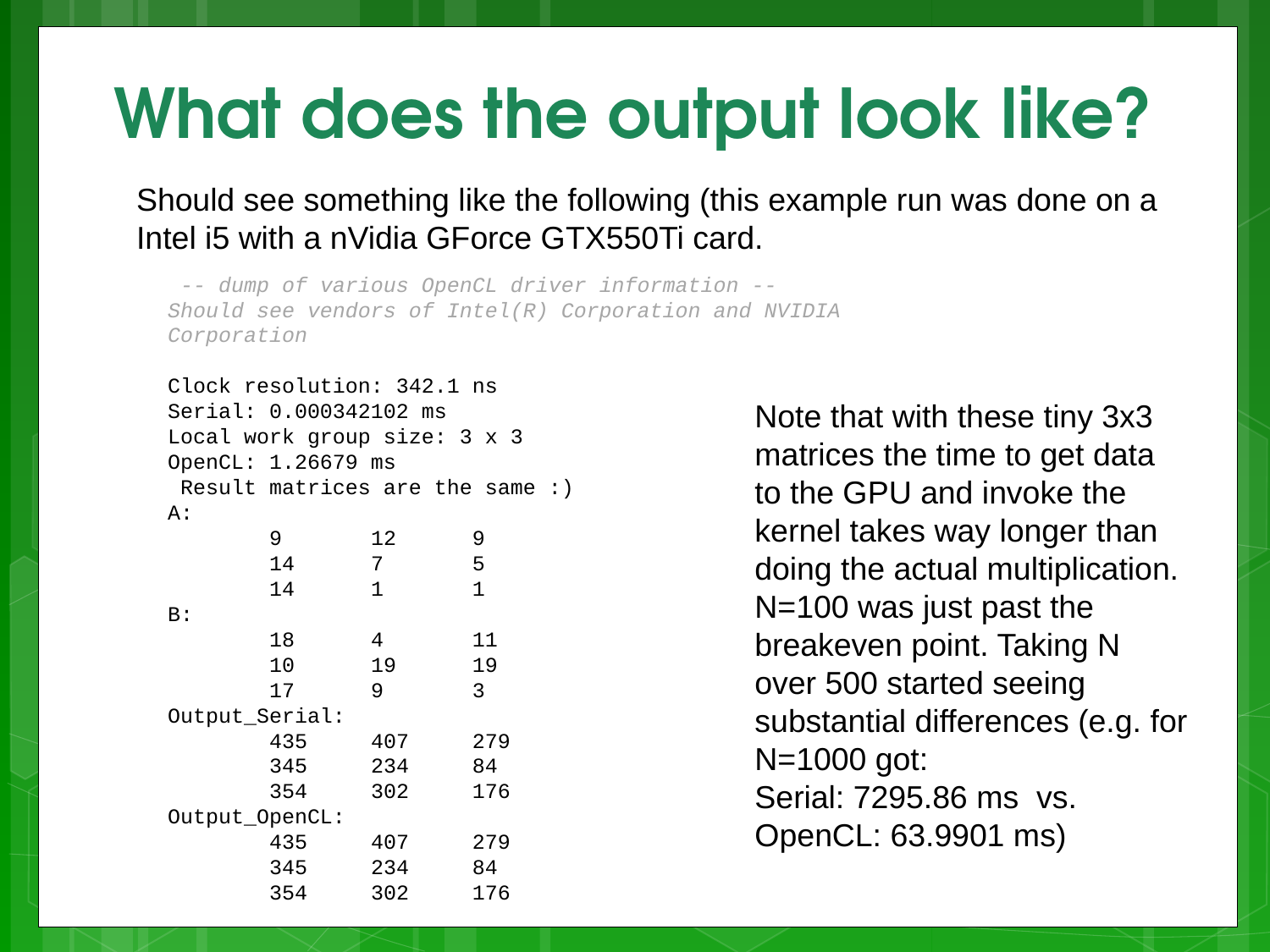

# What does the output look like?
Should see something like the following (this example run was done on a Intel i5 with a nVidia GForce GTX550Ti card.
 -- dump of various OpenCL driver information --
Should see vendors of Intel(R) Corporation and NVIDIA Corporation

Clock resolution: 342.1 ns
Serial: 0.000342102 ms
Local work group size: 3 x 3
OpenCL: 1.26679 ms
 Result matrices are the same :)
A:
        9       12      9
        14      7       5
        14      1       1
B:
        18      4       11
        10      19      19
        17      9       3
Output_Serial:
        435     407     279
        345     234     84
        354     302     176
Output_OpenCL:
        435     407     279
        345     234     84
        354     302     176
Note that with these tiny 3x3 matrices the time to get data to the GPU and invoke the kernel takes way longer than doing the actual multiplication.
N=100 was just past the breakeven point. Taking N over 500 started seeing substantial differences (e.g. for N=1000 got:
Serial: 7295.86 ms  vs.
OpenCL: 63.9901 ms)